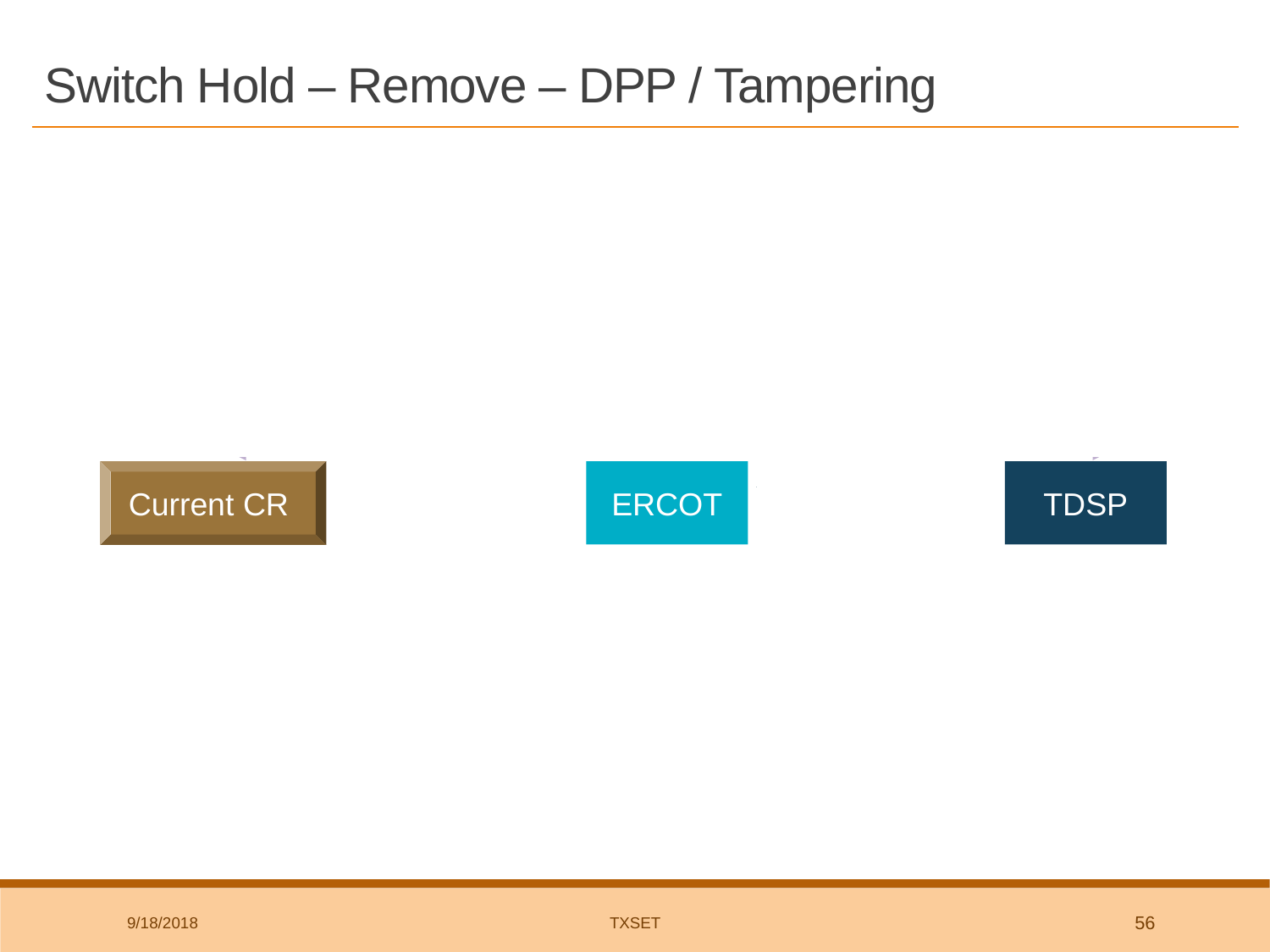

# Switch Hold – Remove – DPP / Tampering

650_01  (remove)
1
650_02  (acknowledgement)
2
814_20
4
814_20
3

Current CR
ERCOT
TDSP
814_21
5
9/18/2018
TxSET
56